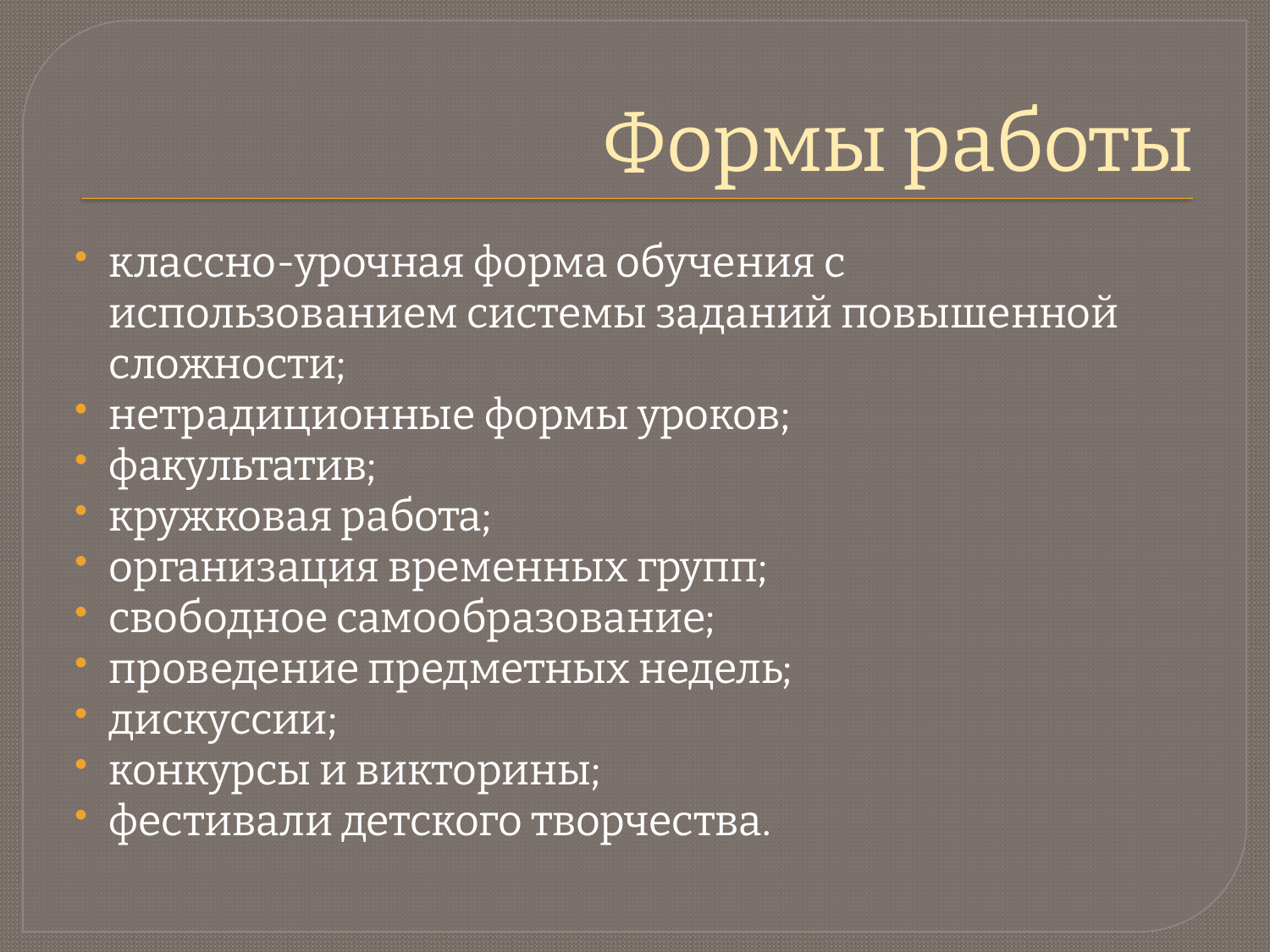

# Формы работы
классно-урочная форма обучения с использованием системы заданий повышенной сложности;
нетрадиционные формы уроков;
факультатив;
кружковая работа;
организация временных групп;
свободное самообразование;
проведение предметных недель;
дискуссии;
конкурсы и викторины;
фестивали детского творчества.